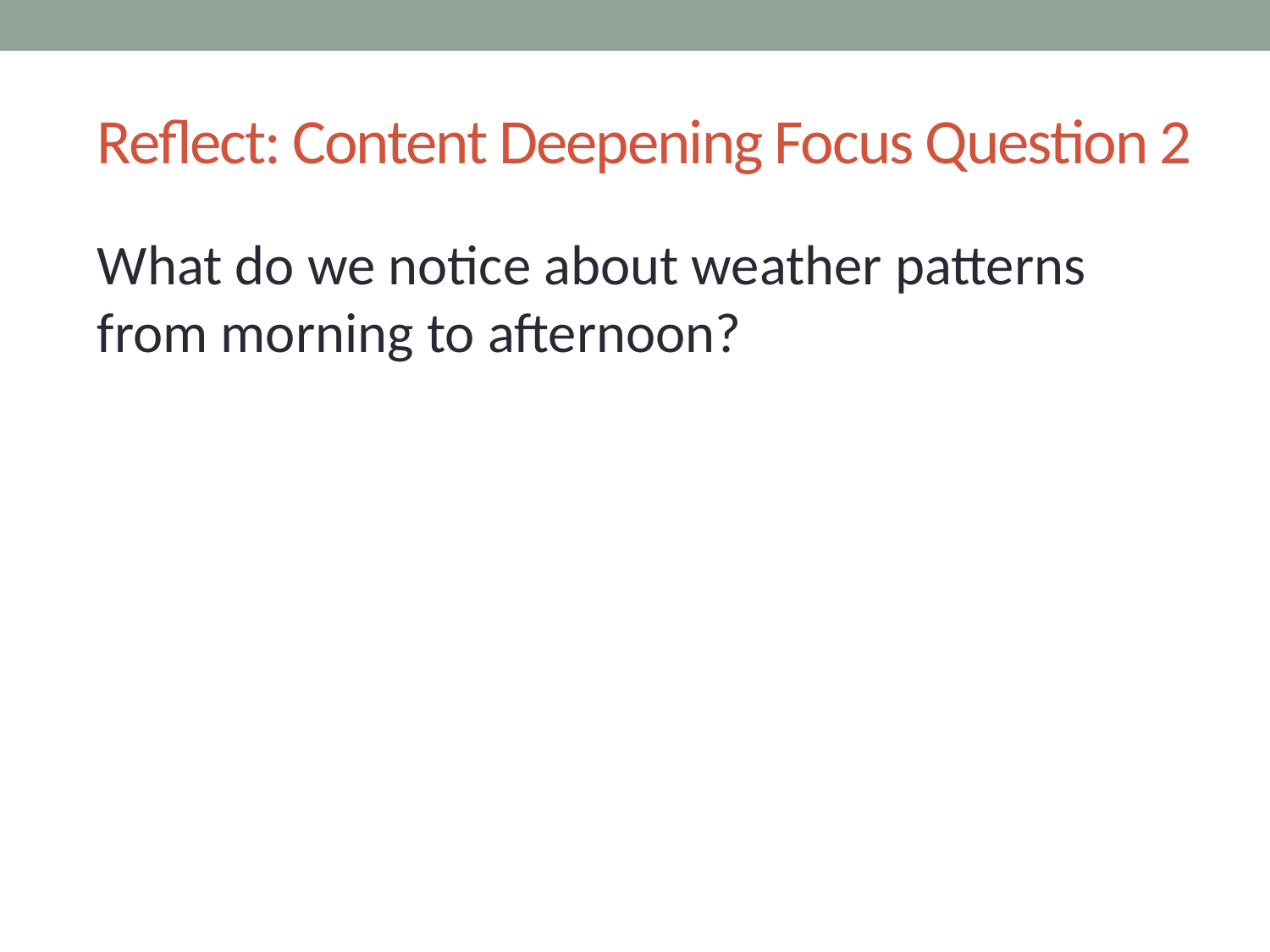

# Reflect: Content Deepening Focus Question 2
What do we notice about weather patterns from morning to afternoon?